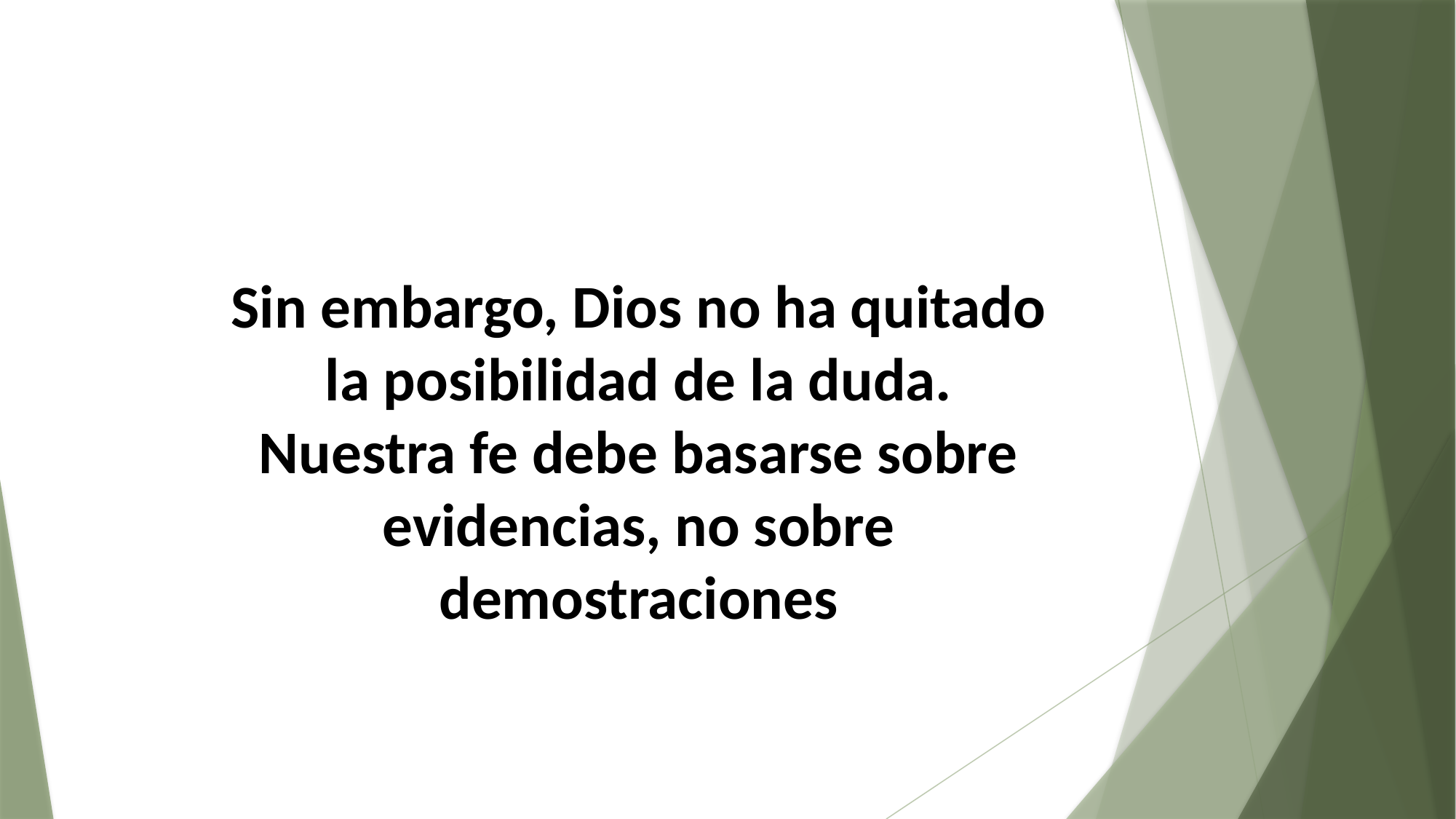

Sin embargo, Dios no ha quitado la posibilidad de la duda. Nuestra fe debe basarse sobre evidencias, no sobre demostraciones